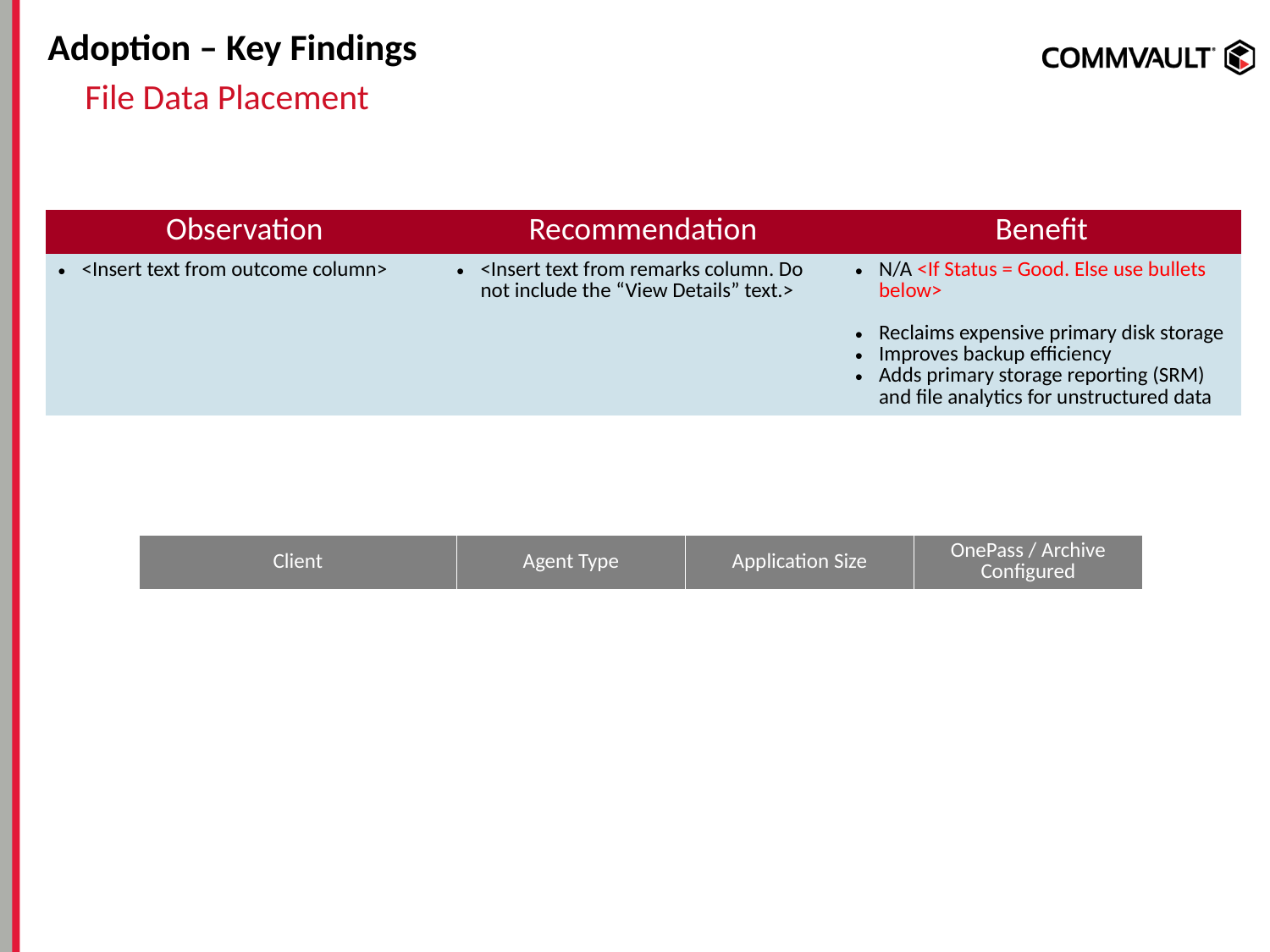

# Adoption – Key Findings
File Data Placement
| Observation | Recommendation | Benefit |
| --- | --- | --- |
| <Insert text from outcome column> | <Insert text from remarks column. Do not include the “View Details” text.> | N/A <If Status = Good. Else use bullets below> Reclaims expensive primary disk storage Improves backup efficiency Adds primary storage reporting (SRM) and file analytics for unstructured data |
| Client | Agent Type | Application Size | OnePass / Archive Configured |
| --- | --- | --- | --- |